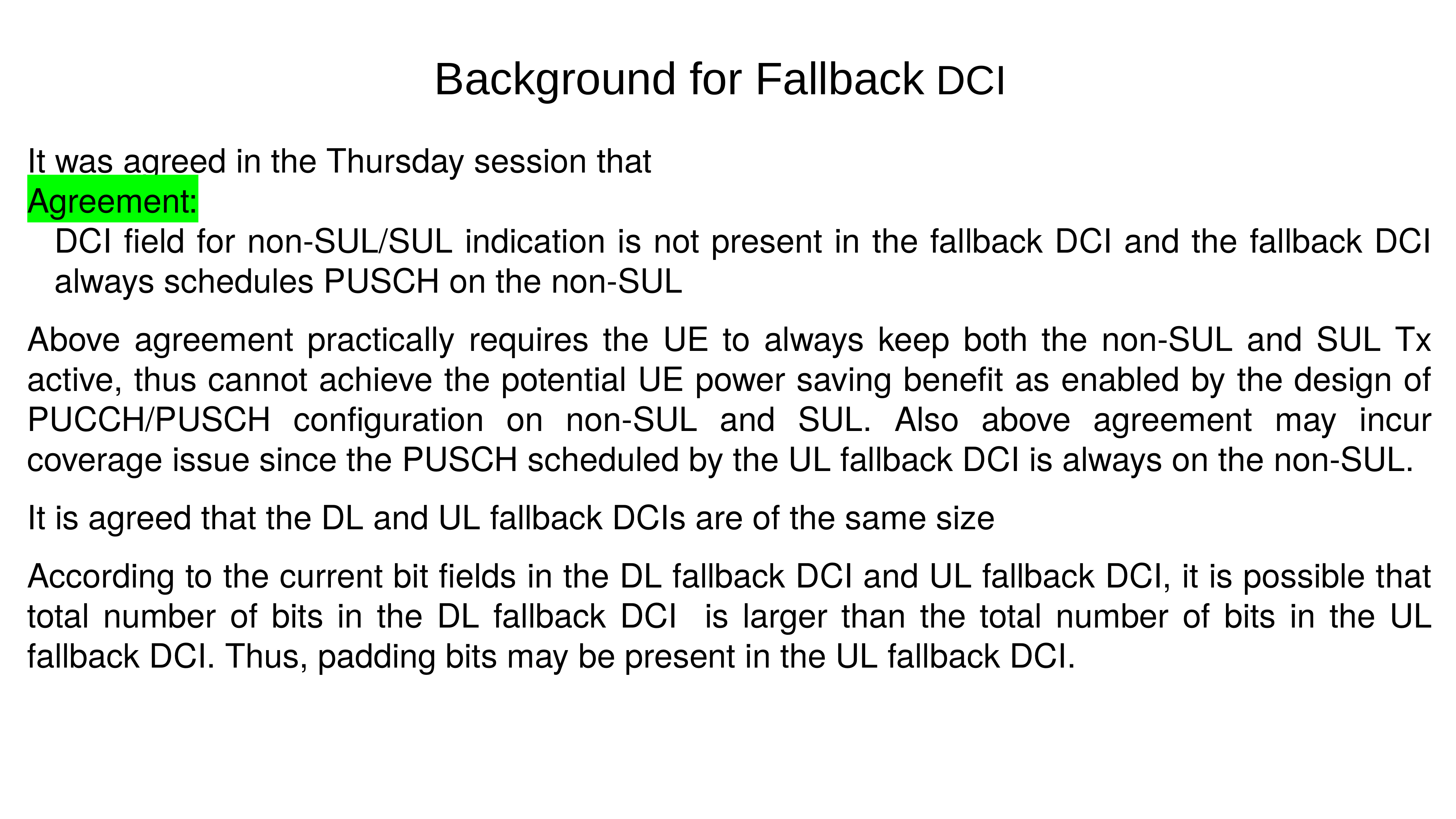

# Background for Fallback DCI
It was agreed in the Thursday session that
Agreement:
	DCI field for non-SUL/SUL indication is not present in the fallback DCI and the fallback DCI always schedules PUSCH on the non-SUL

Above agreement practically requires the UE to always keep both the non-SUL and SUL Tx active, thus cannot achieve the potential UE power saving benefit as enabled by the design of PUCCH/PUSCH configuration on non-SUL and SUL. Also above agreement may incur coverage issue since the PUSCH scheduled by the UL fallback DCI is always on the non-SUL.

It is agreed that the DL and UL fallback DCIs are of the same size

According to the current bit fields in the DL fallback DCI and UL fallback DCI, it is possible that total number of bits in the DL fallback DCI  is larger than the total number of bits in the UL fallback DCI. Thus, padding bits may be present in the UL fallback DCI.